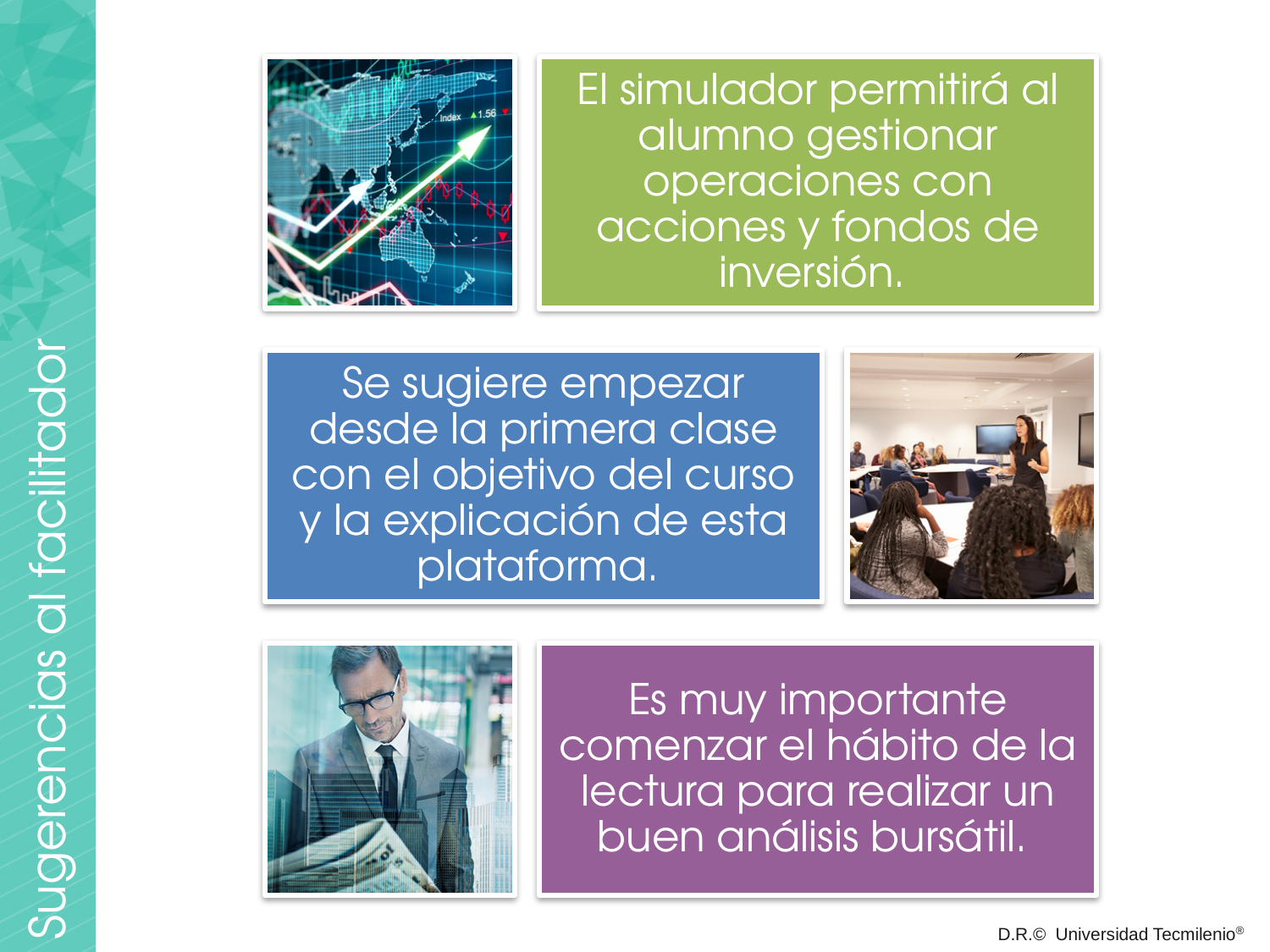

El simulador permitirá al alumno gestionar operaciones con acciones y fondos de inversión.
Se sugiere empezar desde la primera clase con el objetivo del curso y la explicación de esta plataforma.
Es muy importante comenzar el hábito de la lectura para realizar un buen análisis bursátil.
Sugerencias al facilitador